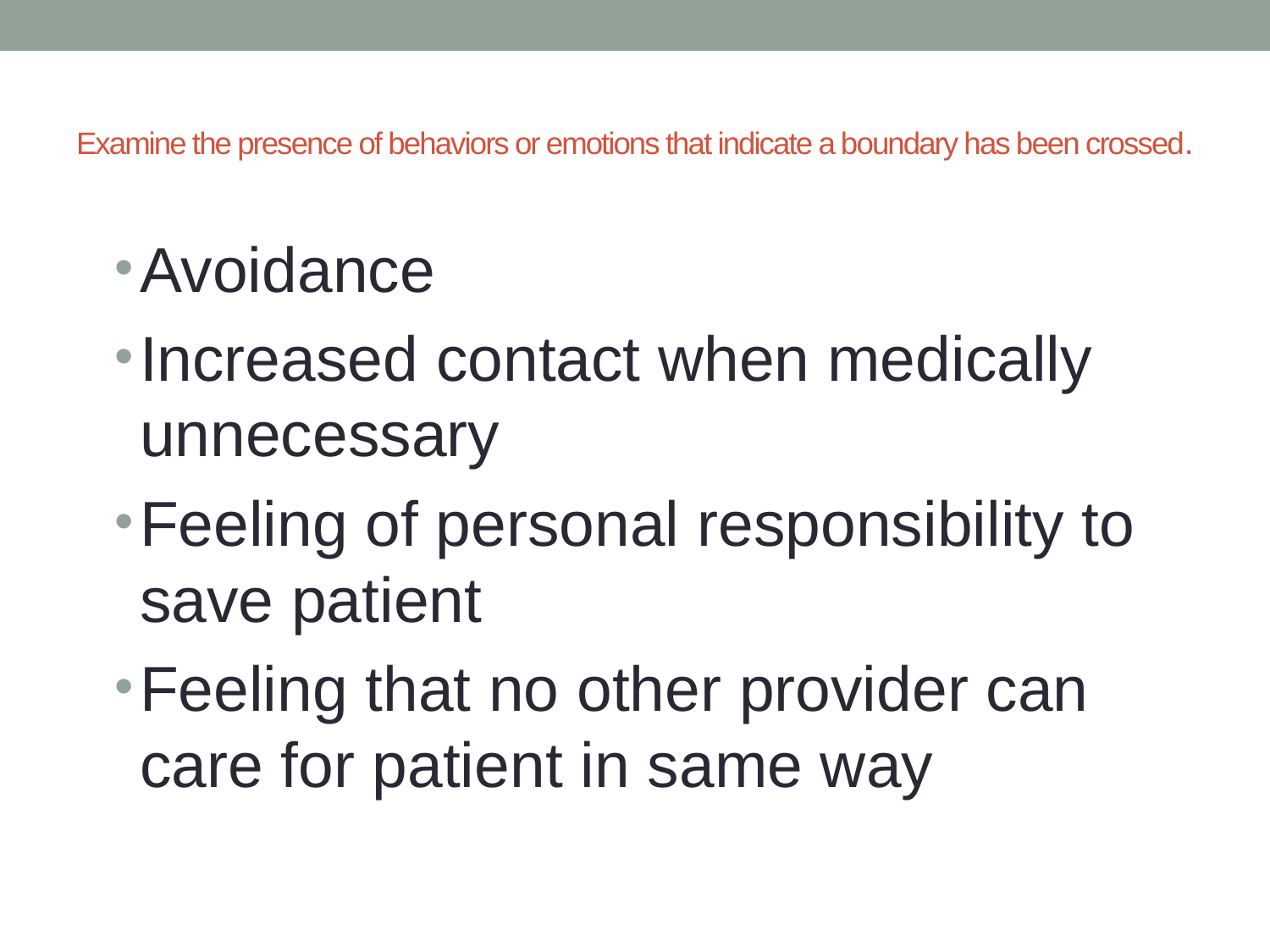

# Examine the presence of behaviors or emotions that indicate a boundary has been crossed.
Avoidance
Increased contact when medically unnecessary
Feeling of personal responsibility to save patient
Feeling that no other provider can care for patient in same way